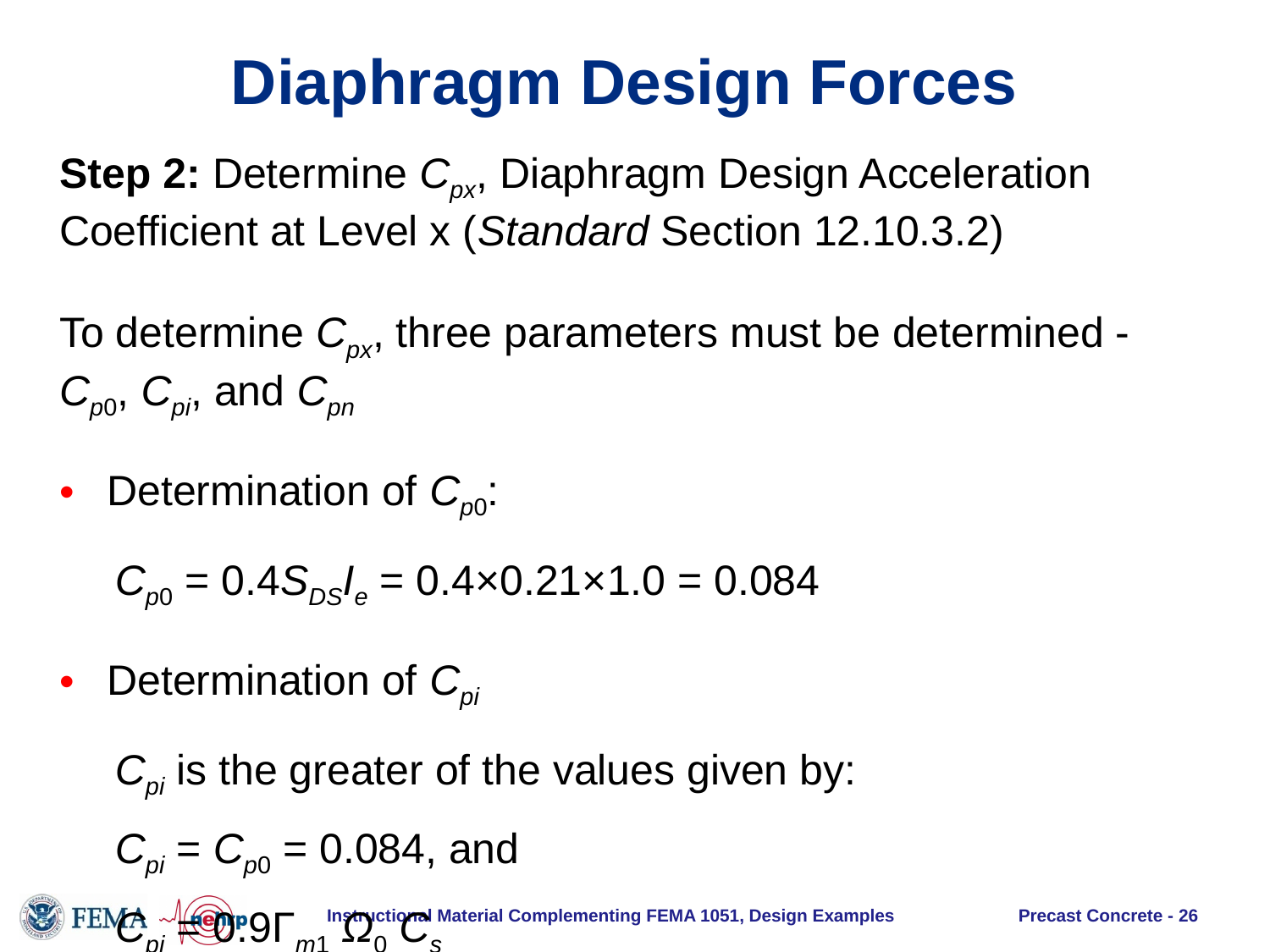

# Diaphragm Design Forces
Step 2: Determine Cpx, Diaphragm Design Acceleration Coefficient at Level x (Standard Section 12.10.3.2)

To determine Cpx, three parameters must be determined -   Cp0, Cpi, and Cpn
Determination of Cp0:
Cp0 = 0.4SDSIe = 0.4×0.21×1.0 = 0.084
Determination of Cpi
Cpi is the greater of the values given by:
Cpi = Cp0 = 0.084, and
Cpi = 0.9Γm1 Ω0 Cs